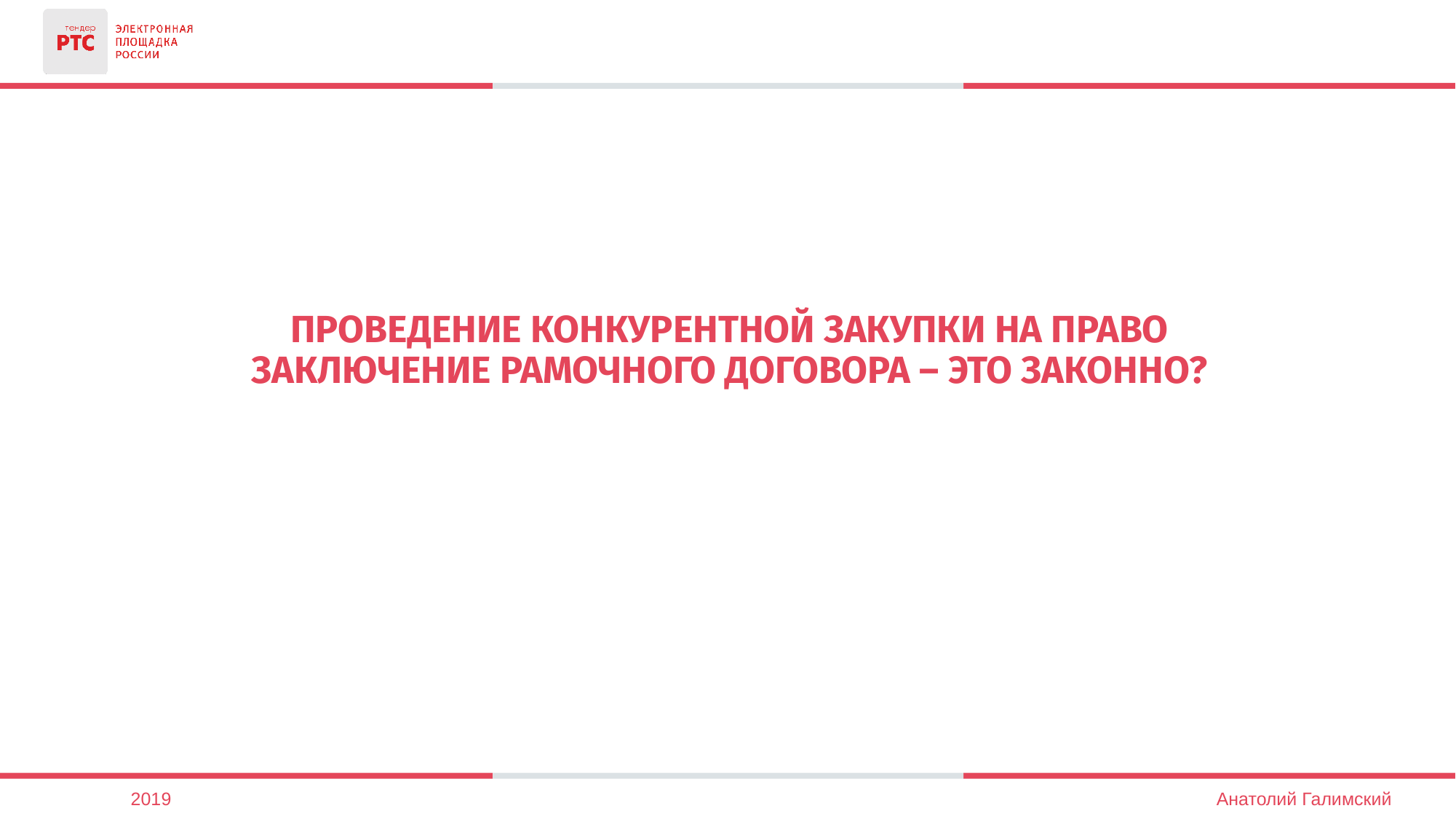

Проведение конкурентной закупки на право заключение рамочного договора – это законно?
2019
Анатолий Галимский